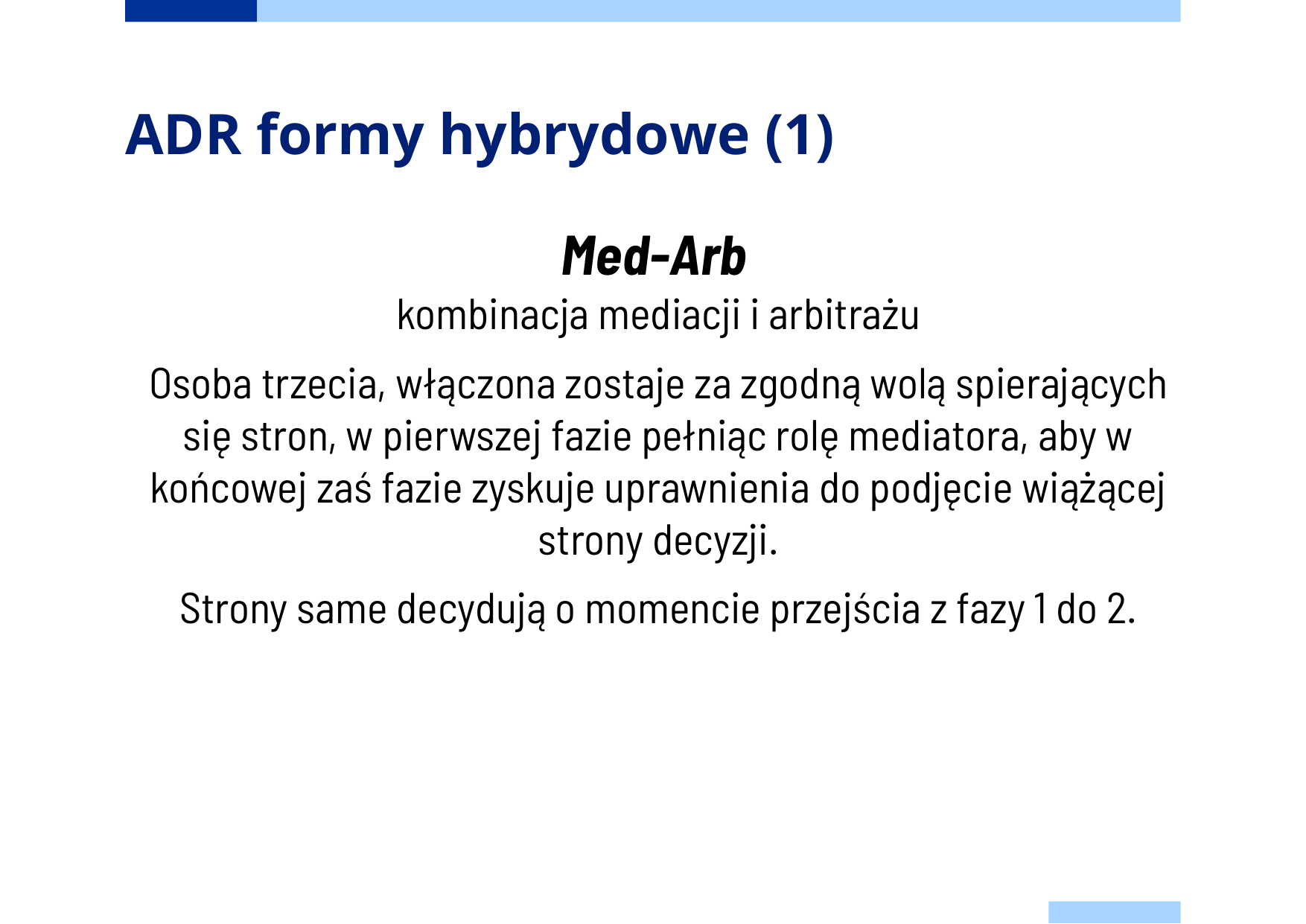

# ADR formy hybrydowe (1)
	Med-Arb
kombinacja mediacji i arbitrażu
	Osoba trzecia, włączona zostaje za zgodną wolą spierających się stron, w pierwszej fazie pełniąc rolę mediatora, aby w końcowej zaś fazie zyskuje uprawnienia do podjęcie wiążącej strony decyzji.
	Strony same decydują o momencie przejścia z fazy 1 do 2.